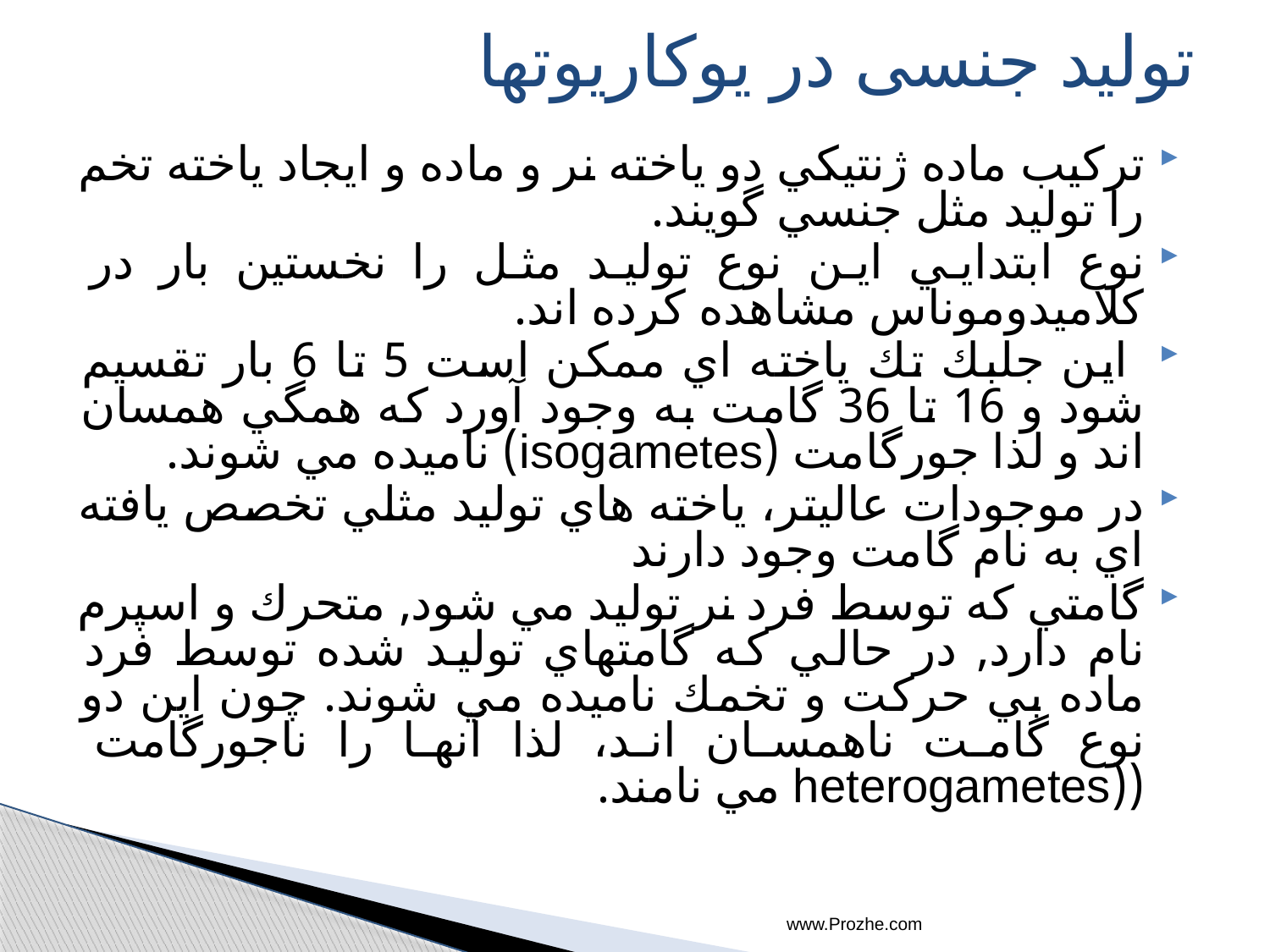

# تولید جنسی در یوکاریوتها
تركيب ماده ژنتيكي دو ياخته نر و ماده و ايجاد ياخته تخم را توليد مثل جنسي گويند.
نوع ابتدايي اين نوع توليد مثل را نخستين بار در كلاميدوموناس مشاهده كرده اند.
 اين جلبك تك ياخته اي ممكن است 5 تا 6 بار تقسيم شود و 16 تا 36 گامت به وجود آورد كه همگي همسان اند و لذا جورگامت (isogametes) ناميده مي شوند.
در موجودات عاليتر، ياخته هاي توليد مثلي تخصص يافته اي به نام گامت وجود دارند
گامتي كه توسط فرد نر توليد مي شود, متحرك و اسپرم نام دارد, در حالي كه گامتهاي توليد شده توسط فرد ماده بي حركت و تخمك ناميده مي شوند. چون اين دو نوع گامت ناهمسان اند، لذا آنها را ناجورگامت ((heterogametes مي نامند.
www.Prozhe.com